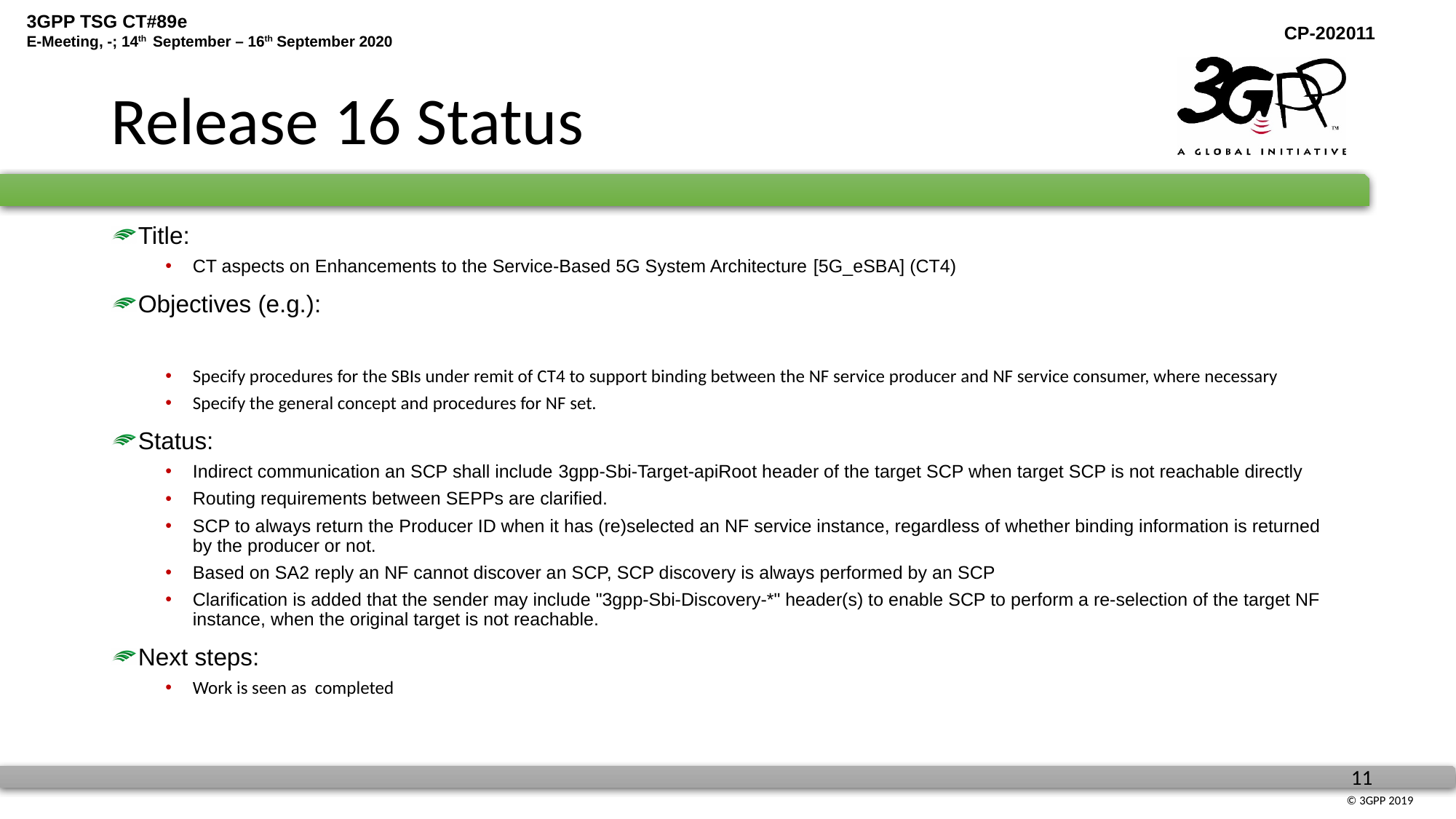

# Release 16 Status
Title:
CT aspects on Enhancements to the Service-Based 5G System Architecture [5G_eSBA] (CT4)
Objectives (e.g.):

Specify procedures for the SBIs under remit of CT4 to support binding between the NF service producer and NF service consumer, where necessary
Specify the general concept and procedures for NF set.
Status:
Indirect communication an SCP shall include 3gpp-Sbi-Target-apiRoot header of the target SCP when target SCP is not reachable directly
Routing requirements between SEPPs are clarified.
SCP to always return the Producer ID when it has (re)selected an NF service instance, regardless of whether binding information is returned by the producer or not.
Based on SA2 reply an NF cannot discover an SCP, SCP discovery is always performed by an SCP
Clarification is added that the sender may include "3gpp-Sbi-Discovery-*" header(s) to enable SCP to perform a re-selection of the target NF instance, when the original target is not reachable.
Next steps:
Work is seen as  completed

WID completion:  100%